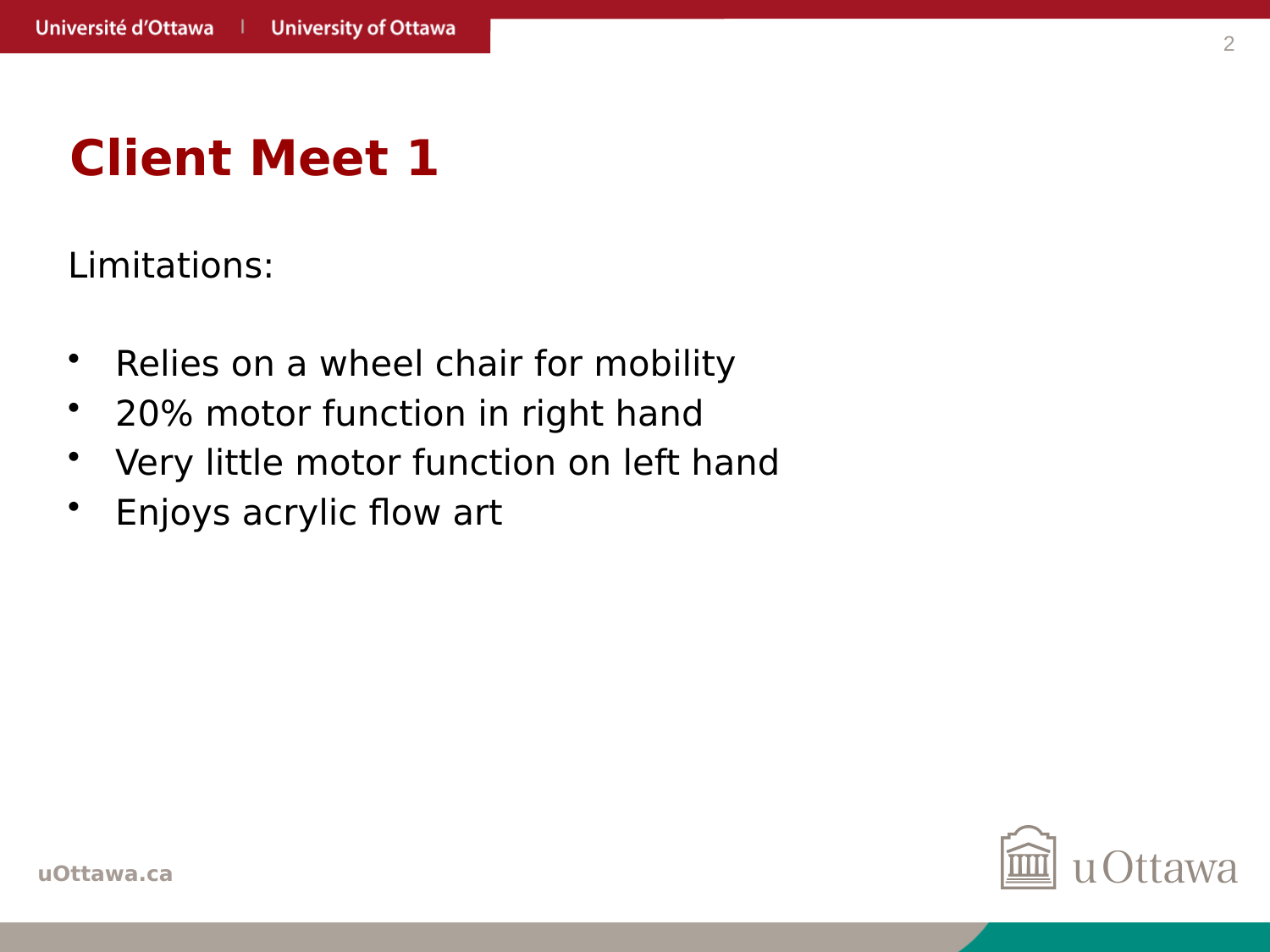

2
# Client Meet 1
Limitations:

Relies on a wheel chair for mobility
20% motor function in right hand
Very little motor function on left hand
Enjoys acrylic flow art